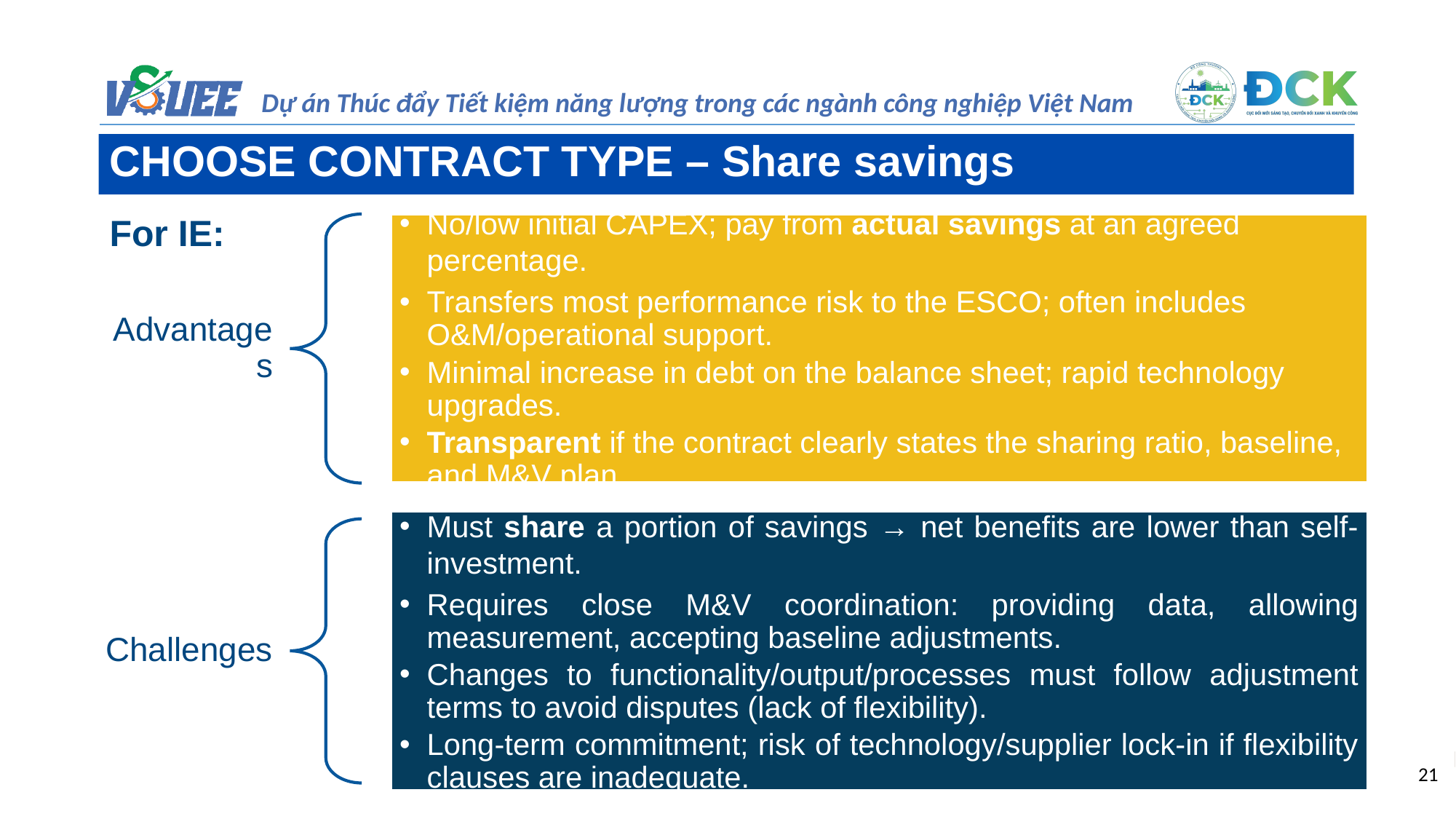

CHOOSE CONTRACT TYPE – Share savings
For IE:

No/low initial CAPEX; pay from actual savings at an agreed percentage.
Transfers most performance risk to the ESCO; often includes O&M/operational support.
Minimal increase in debt on the balance sheet; rapid technology upgrades.
Transparent if the contract clearly states the sharing ratio, baseline, and M&V plan.

Advantages

Must share a portion of savings → net benefits are lower than self-investment.
Requires close M&V coordination: providing data, allowing measurement, accepting baseline adjustments.
Changes to functionality/output/processes must follow adjustment terms to avoid disputes (lack of flexibility).
Long-term commitment; risk of technology/supplier lock-in if flexibility clauses are inadequate.

Challenges

21